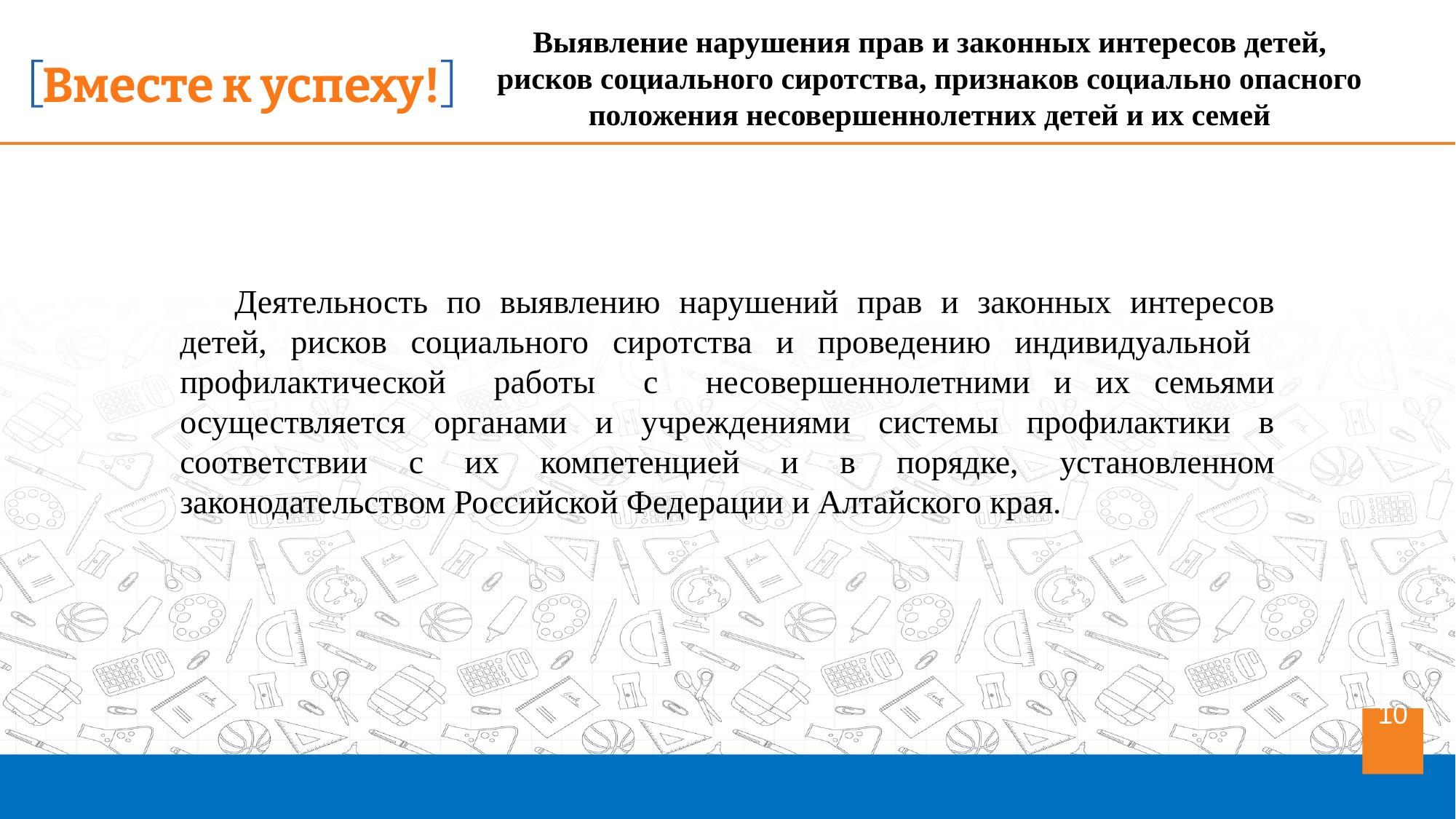

Выявление нарушения прав и законных интересов детей,
рисков социального сиротства, признаков социально опасного положения несовершеннолетних детей и их семей
Деятельность по выявлению нарушений прав и законных интересов детей, рисков социального сиротства и проведению индивидуальной  профилактической  работы  с  несовершеннолетними и их семьями осуществляется органами и учреждениями системы профилактики в соответствии с их компетенцией и в порядке, установленном законодательством Российской Федерации и Алтайского края.